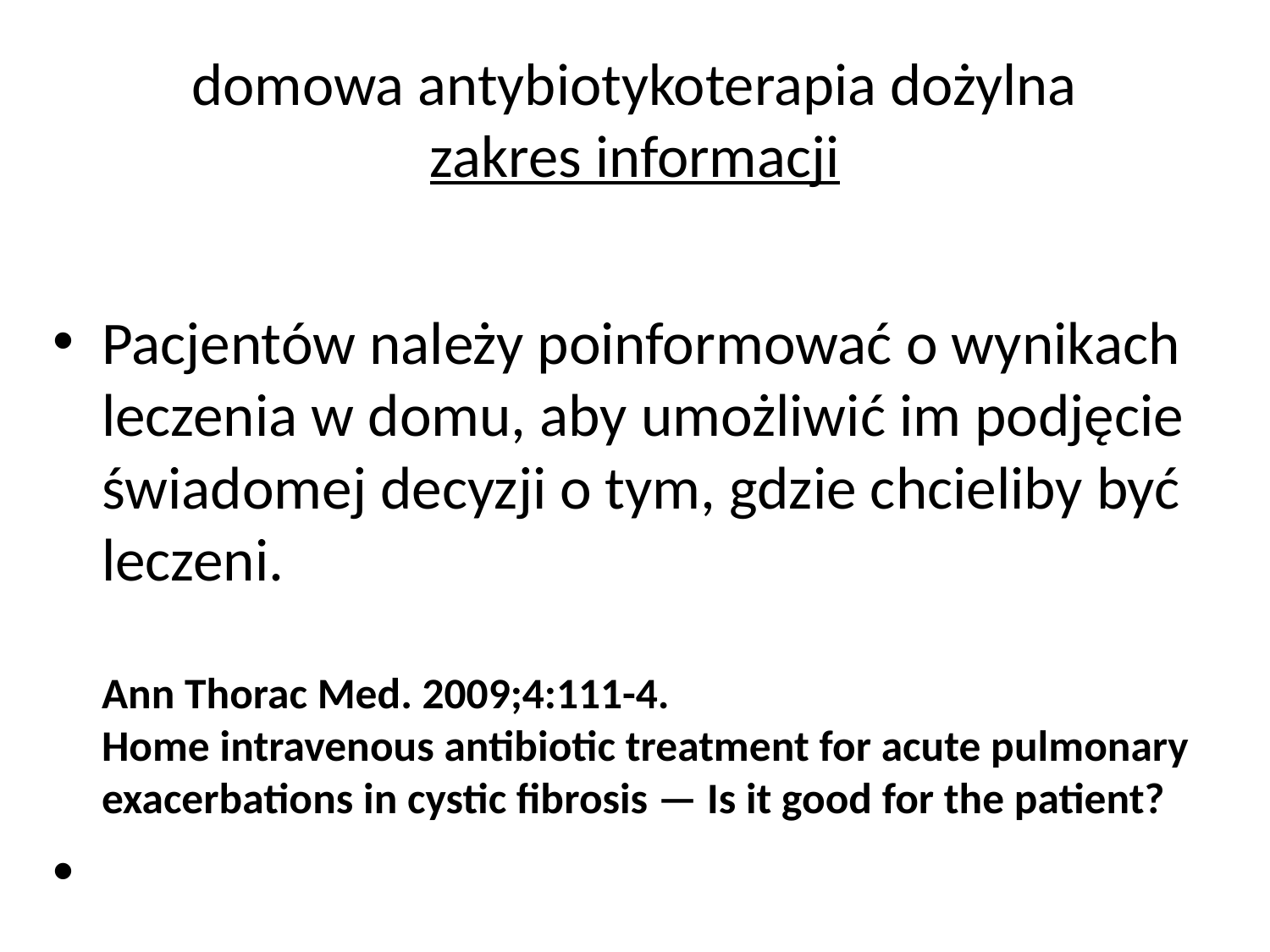

# domowa antybiotykoterapia dożylna zakres informacji
Pacjentów należy poinformować o wynikach leczenia w domu, aby umożliwić im podjęcie świadomej decyzji o tym, gdzie chcieliby być leczeni.
Ann Thorac Med. 2009;4:111-4.
Home intravenous antibiotic treatment for acute pulmonary exacerbations in cystic fibrosis — Is it good for the patient?